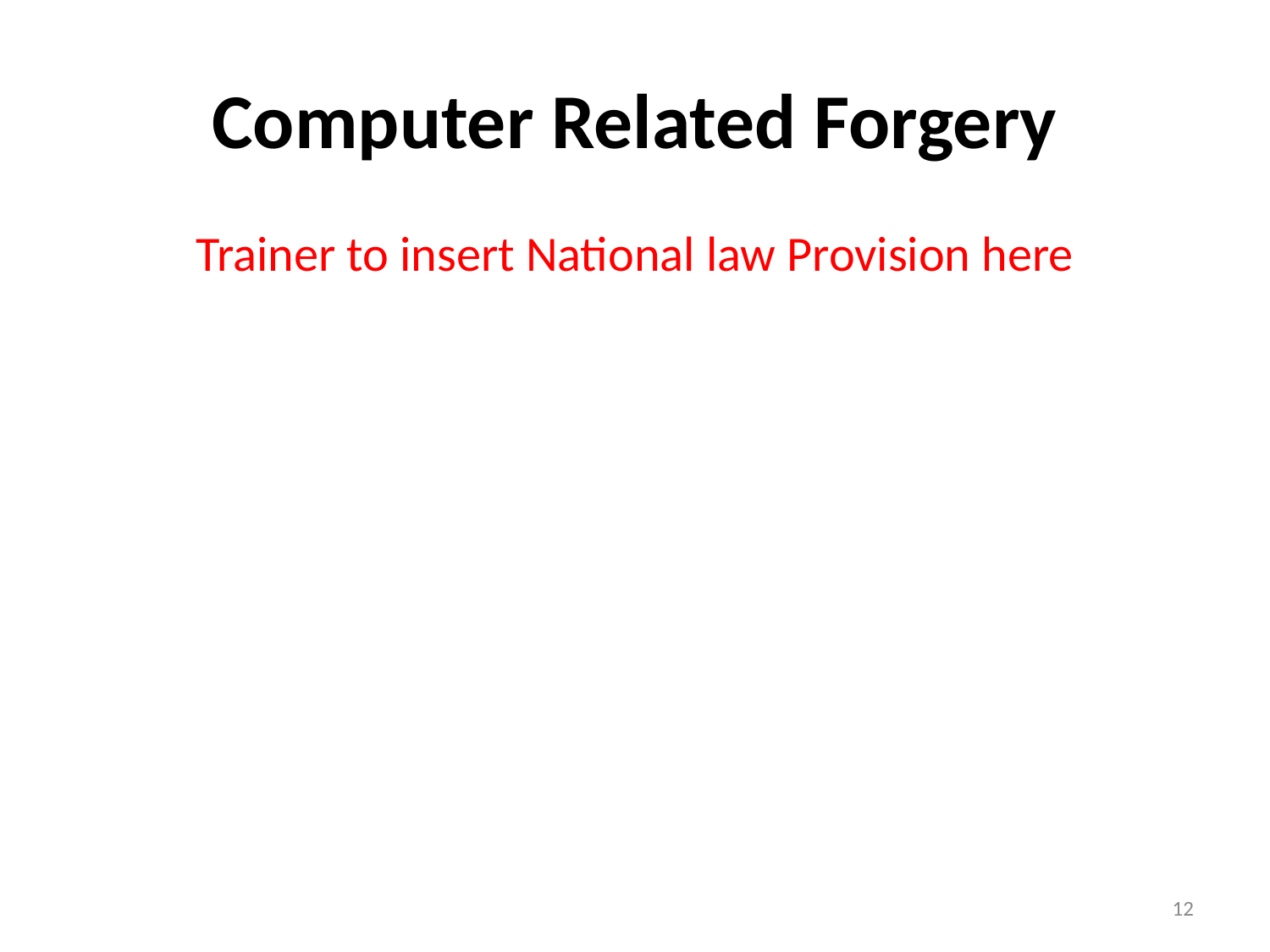

# Computer Related Forgery
Trainer to insert National law Provision here
12